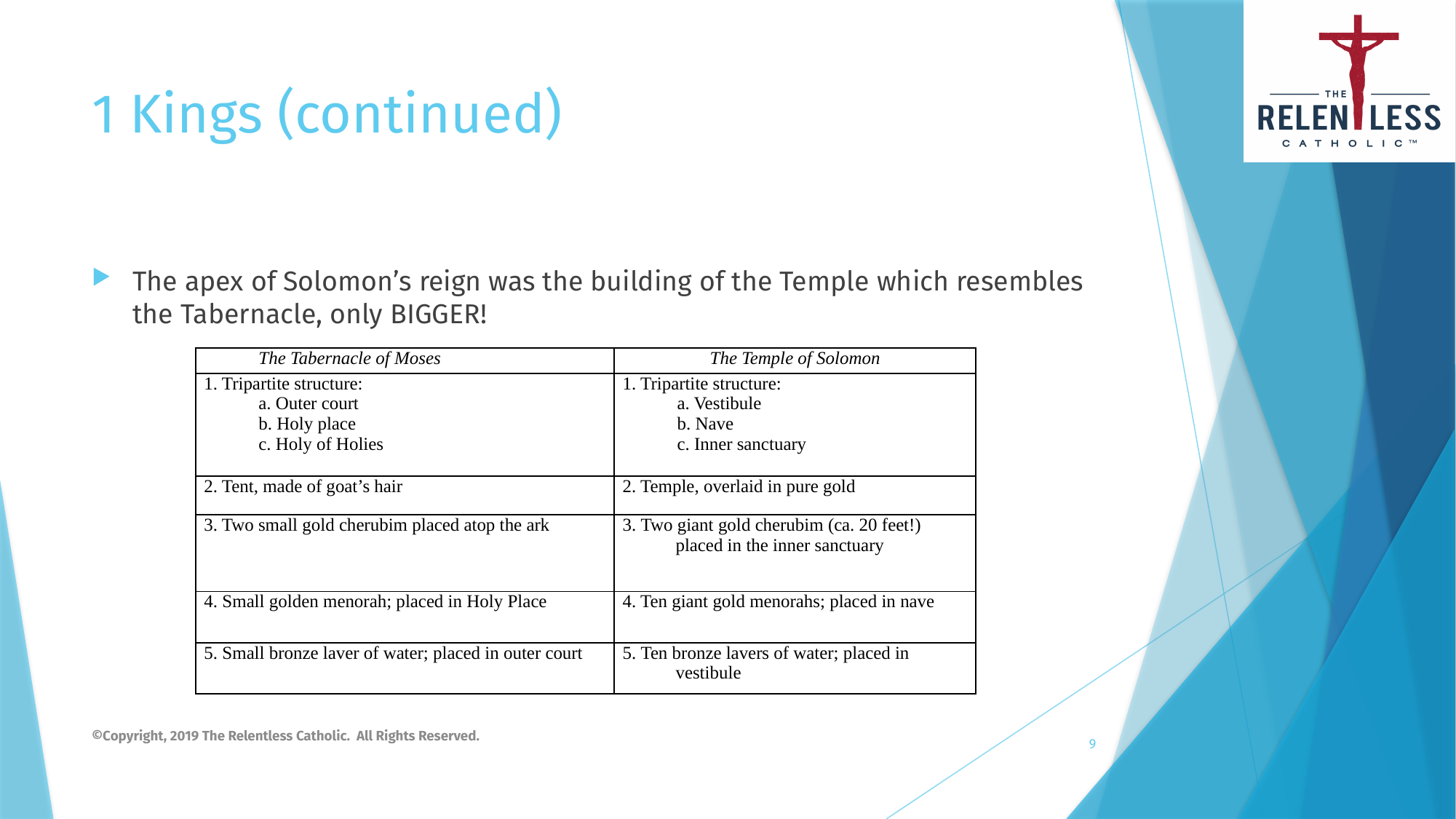

# 1 Kings (continued)
The apex of Solomon’s reign was the building of the Temple which resembles the Tabernacle, only BIGGER!

| The Tabernacle of Moses | The Temple of Solomon |
| --- | --- |
| 1. Tripartite structure: a. Outer court b. Holy place c. Holy of Holies | 1. Tripartite structure: a. Vestibule b. Nave c. Inner sanctuary |
| 2. Tent, made of goat’s hair | 2. Temple, overlaid in pure gold |
| 3. Two small gold cherubim placed atop the ark | 3. Two giant gold cherubim (ca. 20 feet!) placed in the inner sanctuary |
| 4. Small golden menorah; placed in Holy Place | 4. Ten giant gold menorahs; placed in nave |
| 5. Small bronze laver of water; placed in outer court | 5. Ten bronze lavers of water; placed in vestibule |
©Copyright, 2019 The Relentless Catholic.  All Rights Reserved.

9